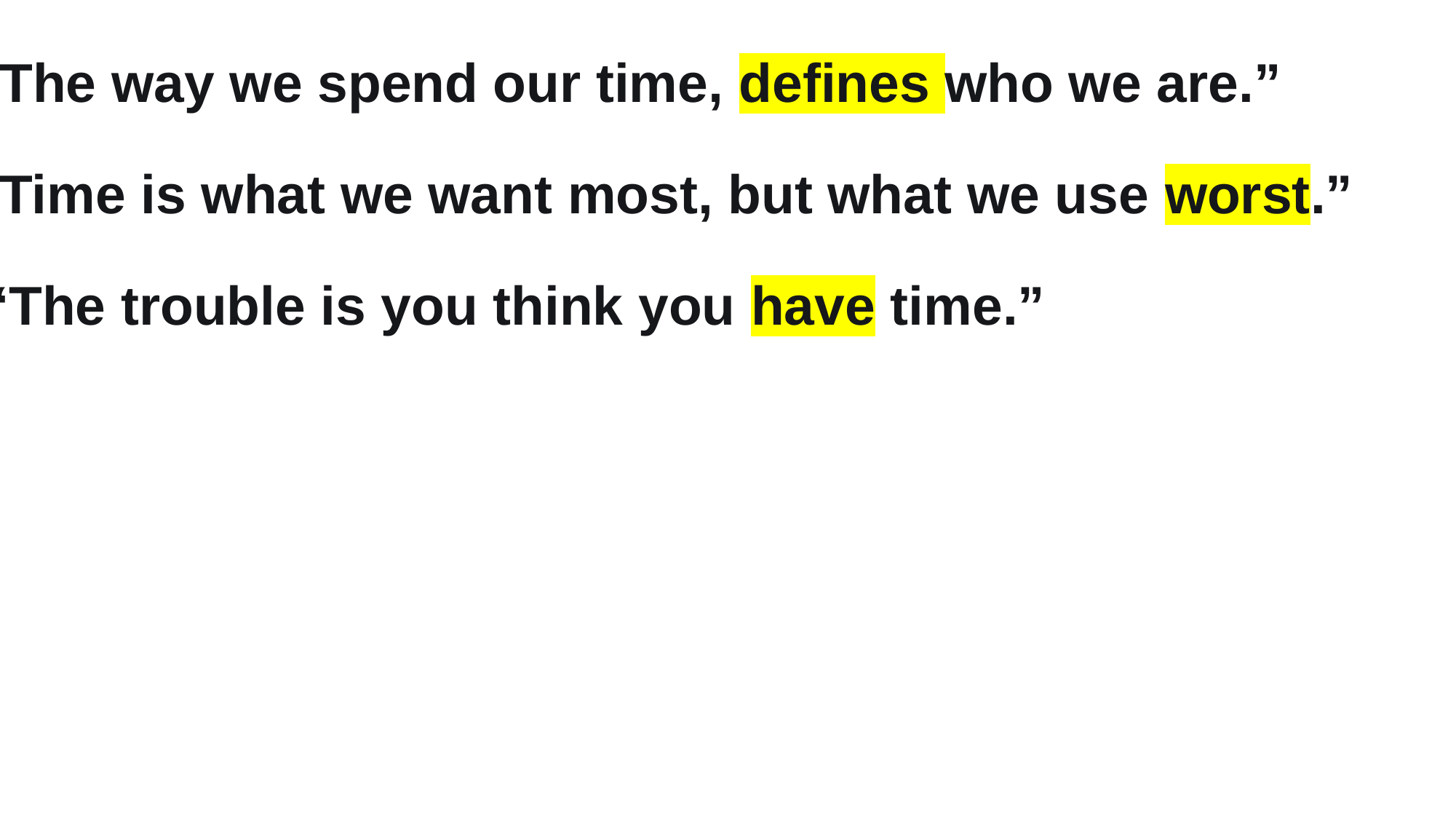

“The way we spend our time, defines who we are.”
“Time is what we want most, but what we use worst.”
“The trouble is you think you have time.”